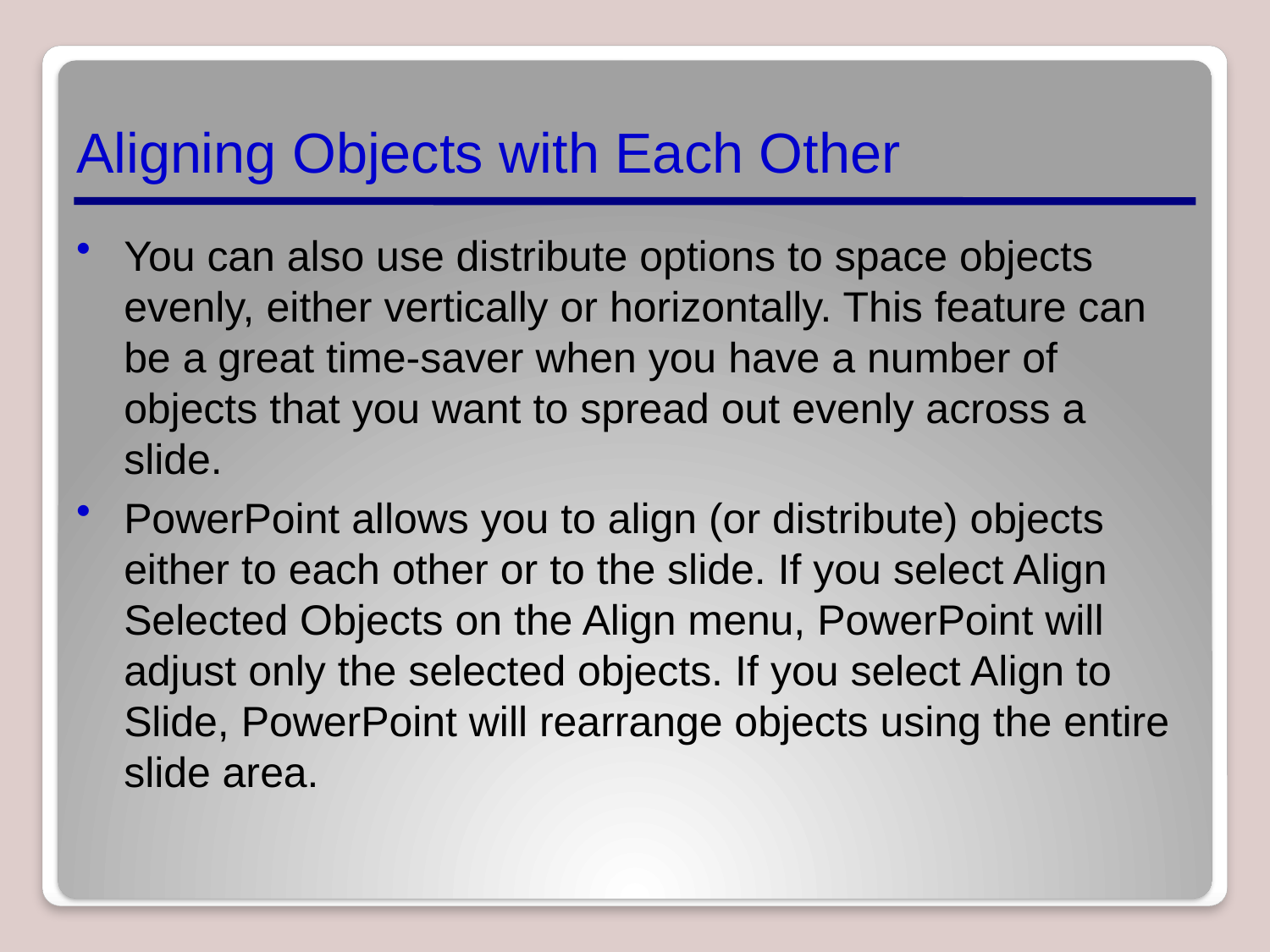

# Aligning Objects with Each Other
You can also use distribute options to space objects evenly, either vertically or horizontally. This feature can be a great time-saver when you have a number of objects that you want to spread out evenly across a slide.
PowerPoint allows you to align (or distribute) objects either to each other or to the slide. If you select Align Selected Objects on the Align menu, PowerPoint will adjust only the selected objects. If you select Align to Slide, PowerPoint will rearrange objects using the entire slide area.